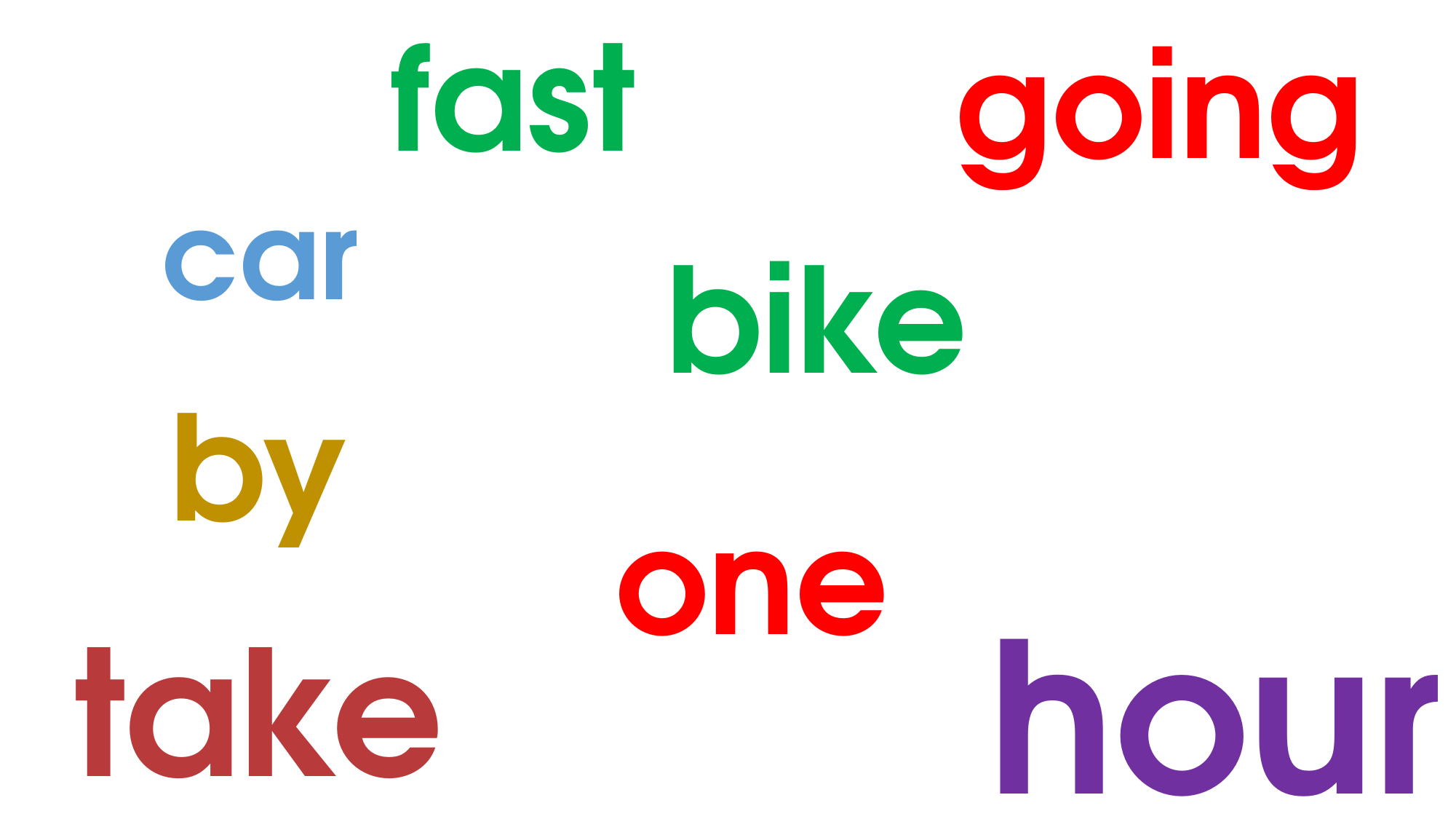

fast
going
car
bike
by
one
hour
take